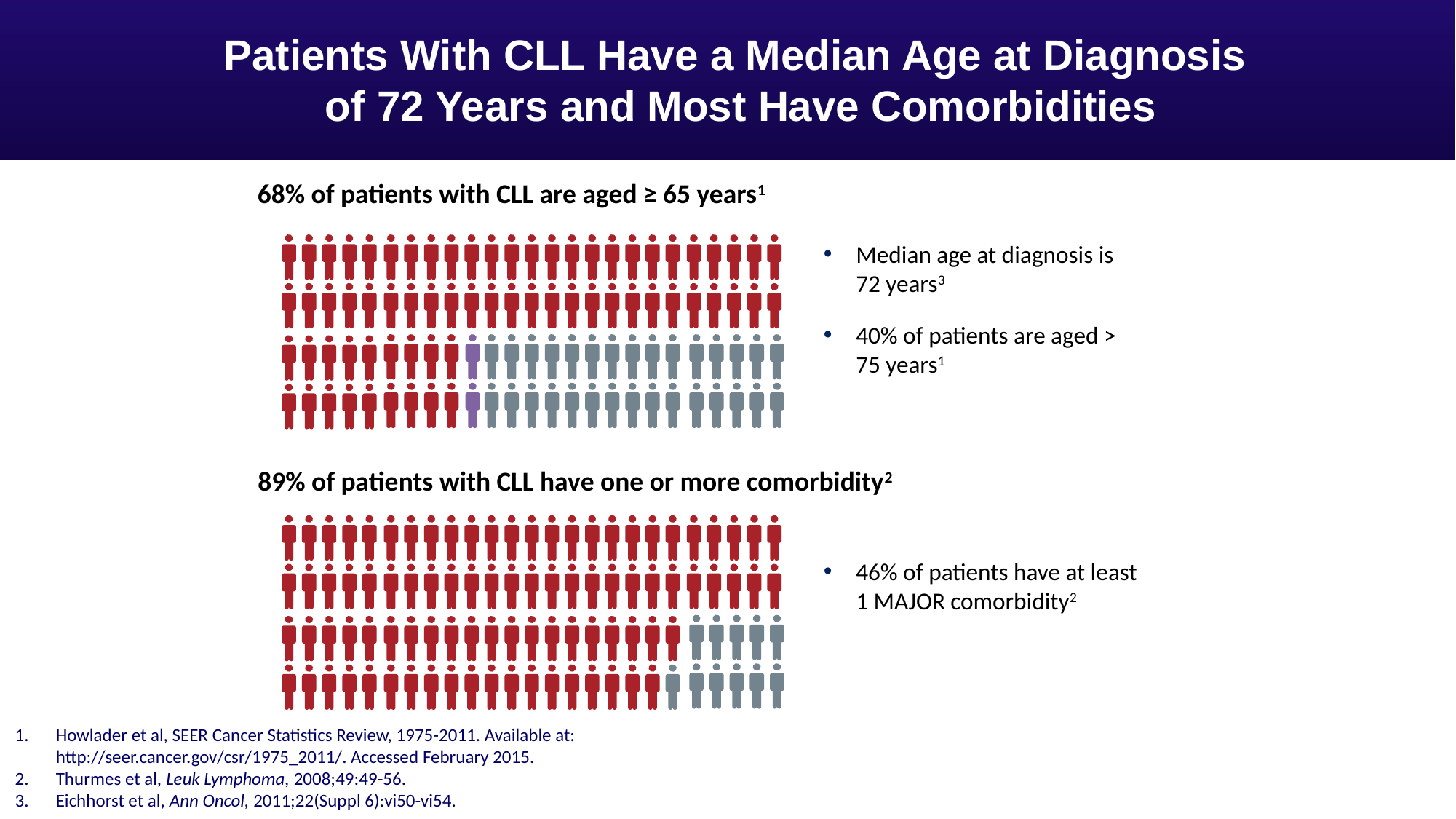

# Patients With CLL Have a Median Age at Diagnosis of 72 Years and Most Have Comorbidities
68% of patients with CLL are aged ≥ 65 years1

Median age at diagnosis is 72 years3
40% of patients are aged > 75 years1
89% of patients with CLL have one or more comorbidity2

46% of patients have at least 1 MAJOR comorbidity2
Howlader et al, SEER Cancer Statistics Review, 1975-2011. Available at: http://seer.cancer.gov/csr/1975_2011/. Accessed February 2015.
Thurmes et al, Leuk Lymphoma, 2008;49:49-56.
Eichhorst et al, Ann Oncol, 2011;22(Suppl 6):vi50-vi54.